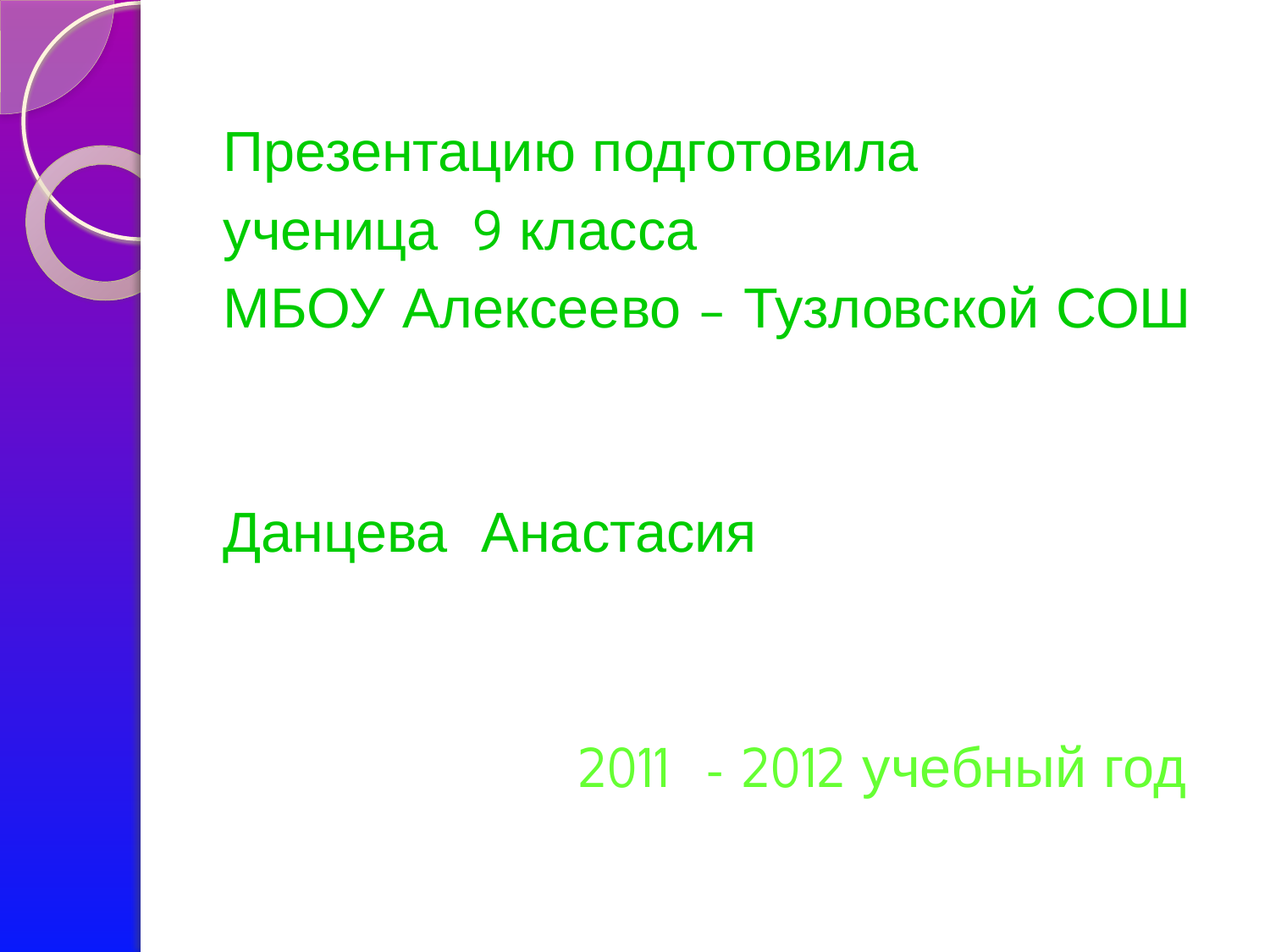

Презентацию подготовила
ученица  9 класса
МБОУ Алексеево – Тузловской СОШ

Данцева  Анастасия

                     2011  - 2012 учебный год